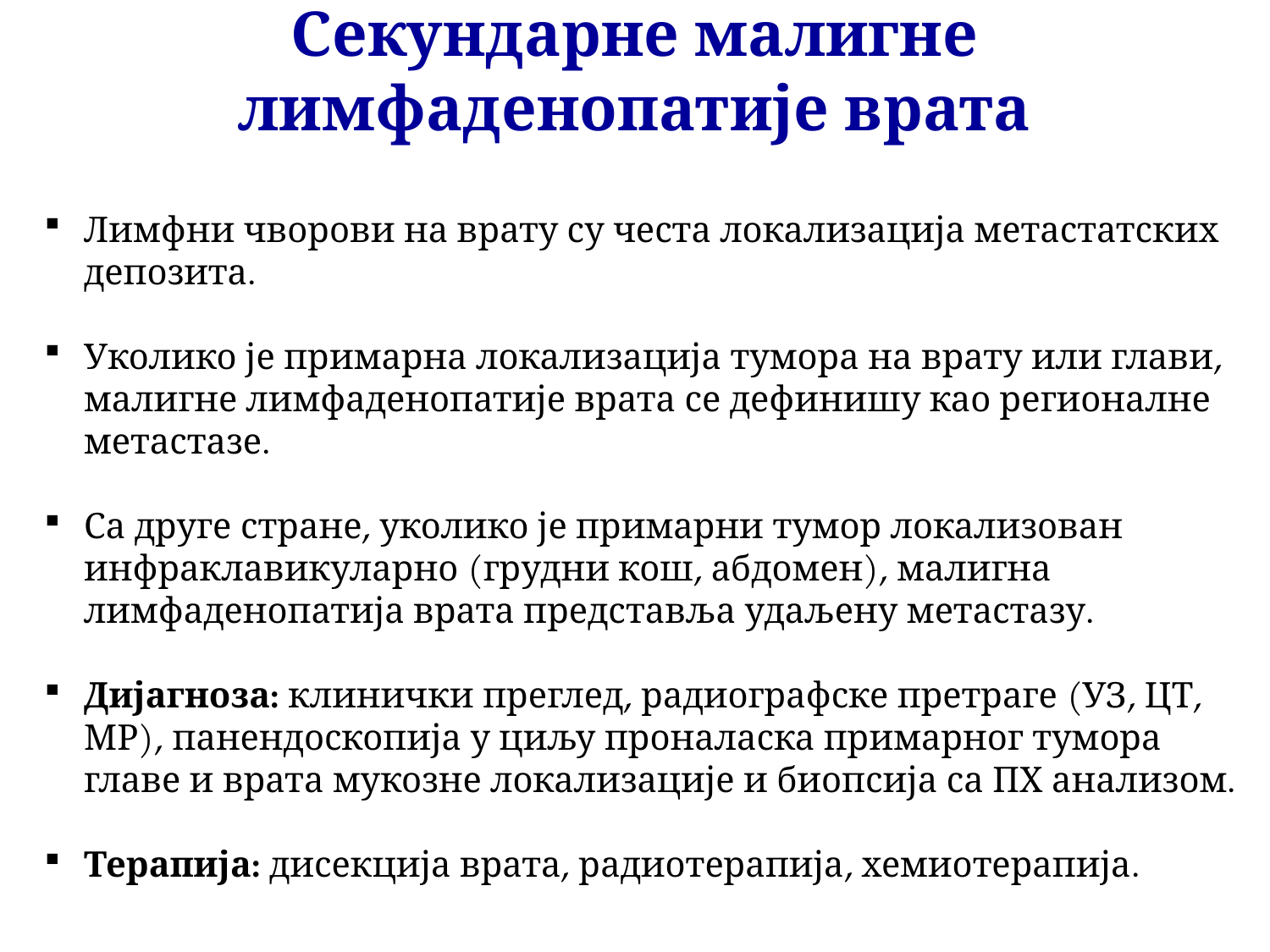

Секундарне малигне лимфаденопатије врата

Лимфни чворови на врату су честа локализација метастатских депозита.

Уколико је примарна локализација тумора на врату или глави, малигне лимфаденопатије врата се дефинишу као регионалне метастазе.

Са друге стране, уколико је примарни тумор локализован инфраклавикуларно (грудни кош, абдомен), малигна лимфаденопатија врата представља удаљену метастазу.

Дијагноза: клинички преглед, радиографске претраге (УЗ, ЦТ, МР), панендоскопија у циљу проналаска примарног тумора главе и врата мукозне локализације и биопсија са ПХ анализом.

Терапија: дисекција врата, радиотерапија, хемиотерапија.